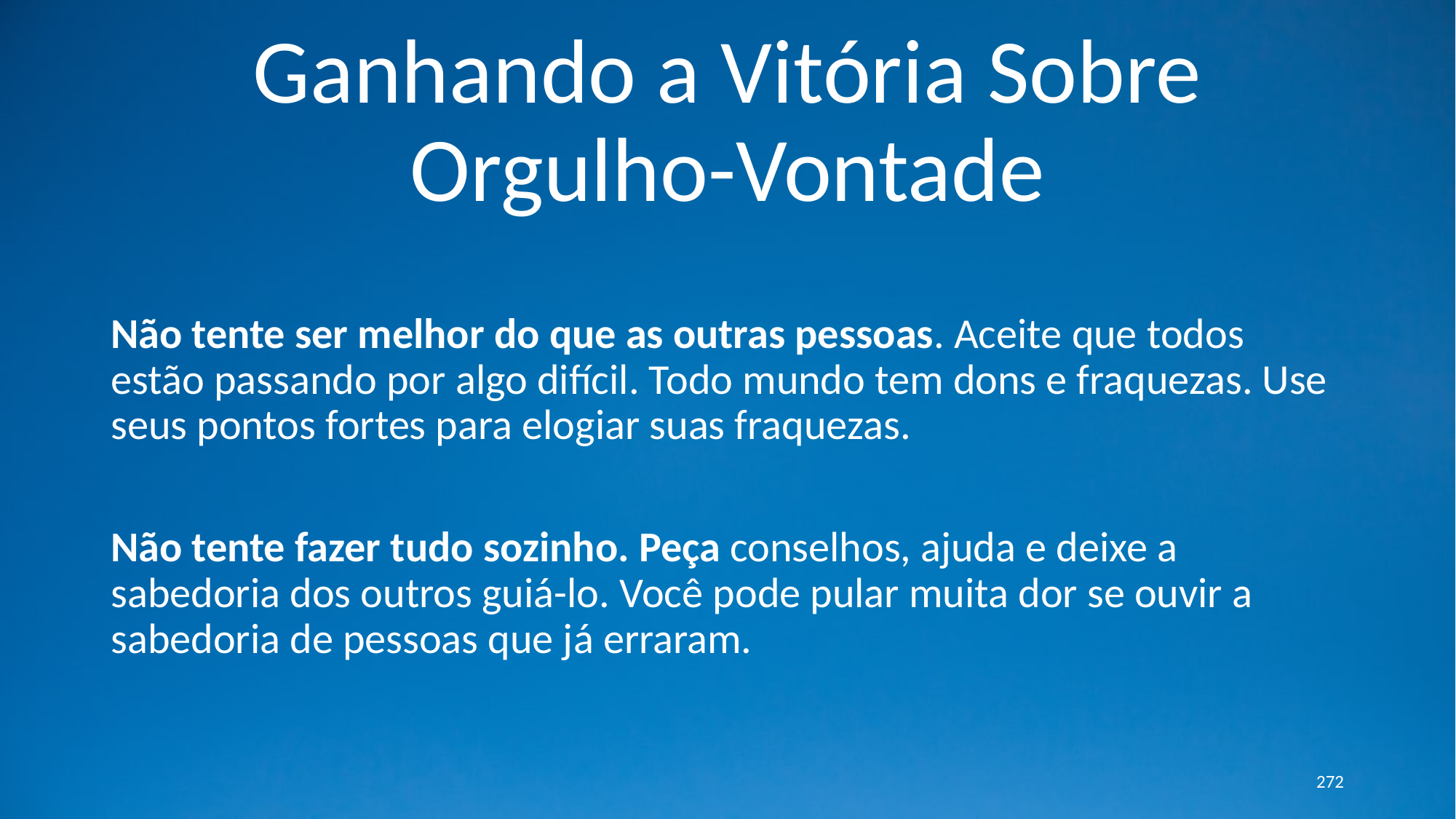

# Ganhando a Vitória Sobre Orgulho-Vontade
Não tente ser melhor do que as outras pessoas. Aceite que todos estão passando por algo difícil. Todo mundo tem dons e fraquezas. Use seus pontos fortes para elogiar suas fraquezas.

Não tente fazer tudo sozinho. Peça conselhos, ajuda e deixe a sabedoria dos outros guiá-lo. Você pode pular muita dor se ouvir a sabedoria de pessoas que já erraram.

272